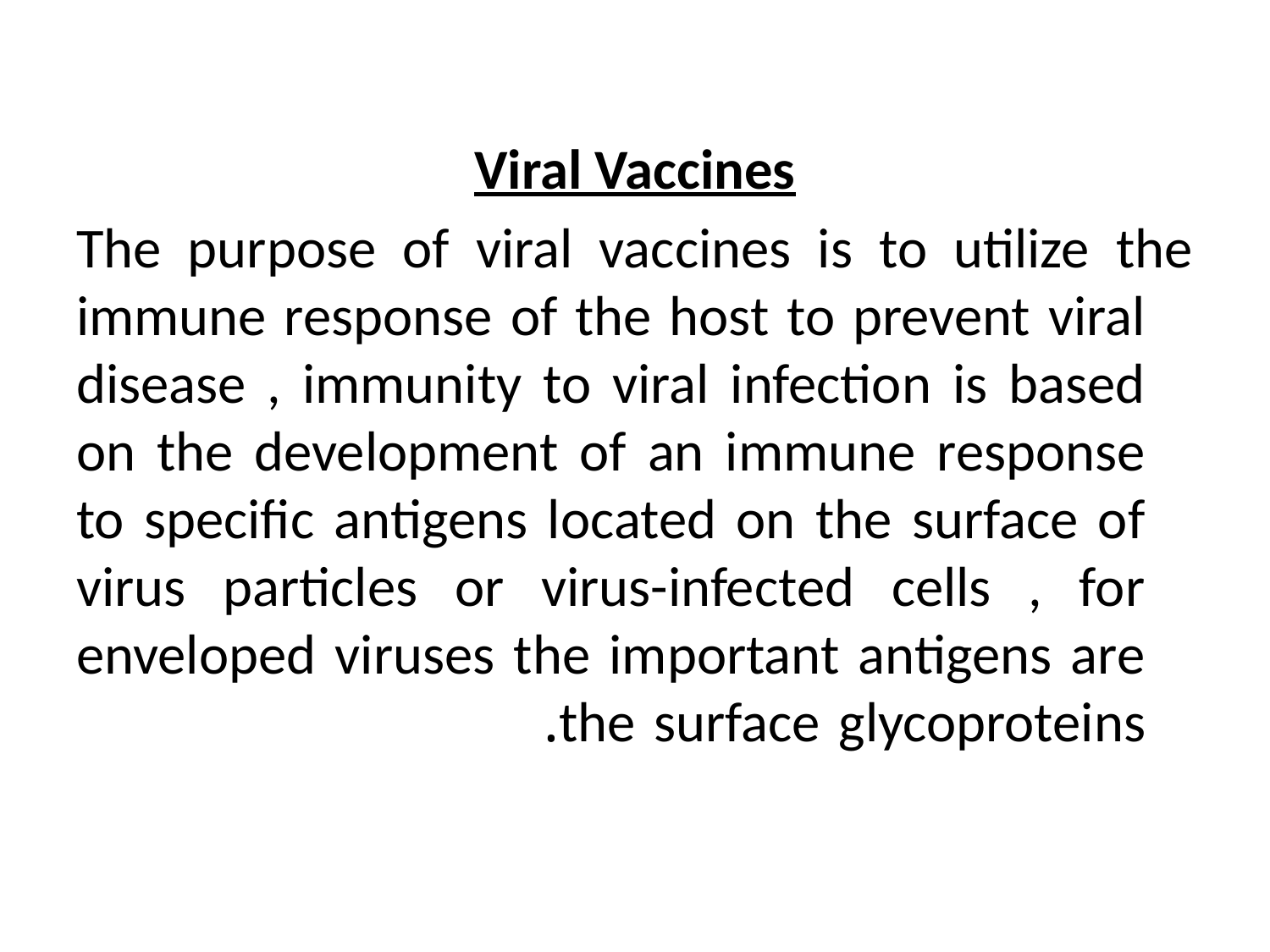

Viral Vaccines
The purpose of viral vaccines is to utilize the immune response of the host to prevent viral disease , immunity to viral infection is based on the development of an immune response to specific antigens located on the surface of virus particles or virus-infected cells , for enveloped viruses the important antigens are the surface glycoproteins.